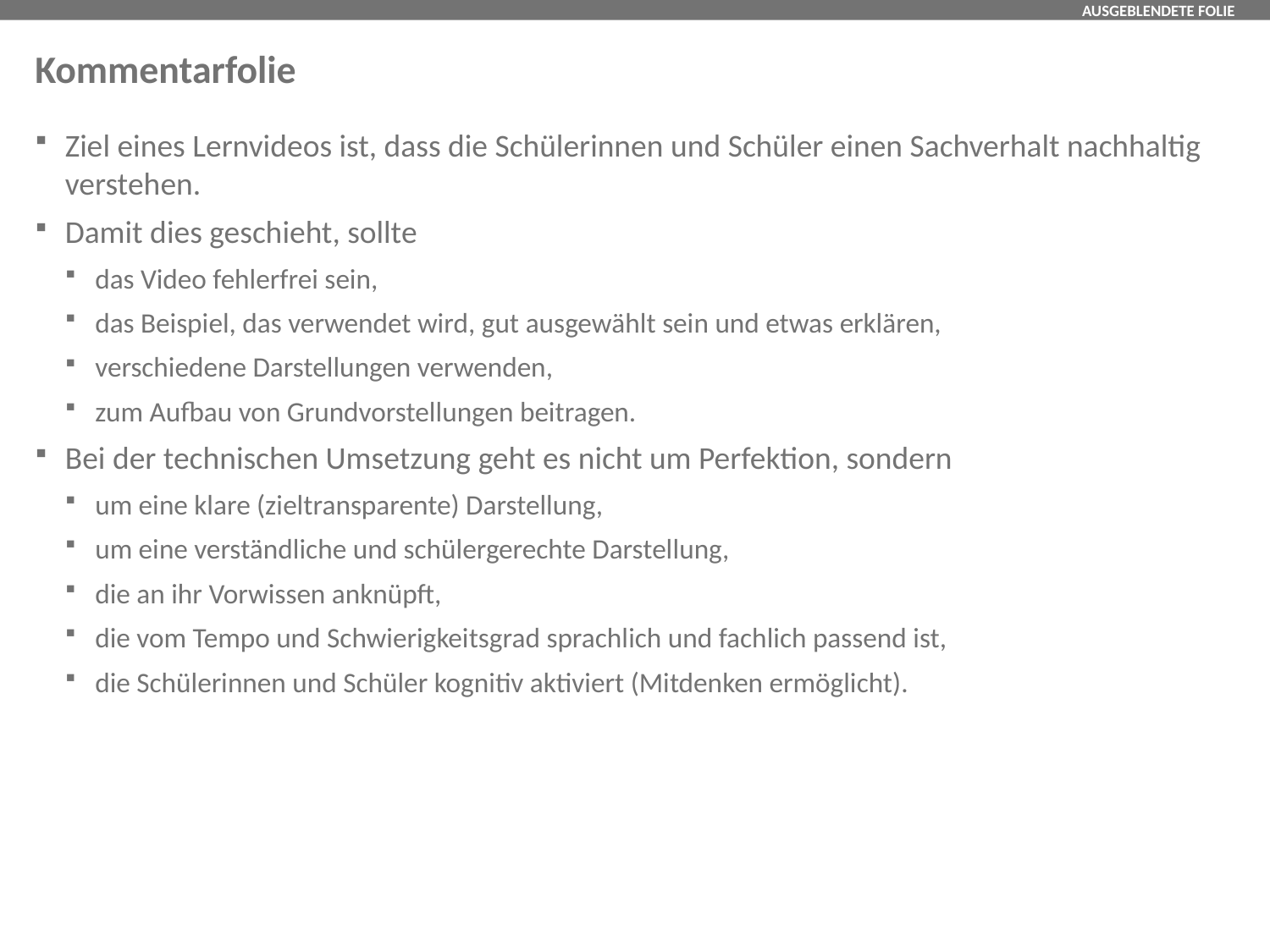

# Kommentarfolie
Ziel eines Lernvideos ist, dass die Schülerinnen und Schüler einen Sachverhalt nachhaltig verstehen.
Damit dies geschieht, sollte
das Video fehlerfrei sein,
das Beispiel, das verwendet wird, gut ausgewählt sein und etwas erklären,
verschiedene Darstellungen verwenden,
zum Aufbau von Grundvorstellungen beitragen.
Bei der technischen Umsetzung geht es nicht um Perfektion, sondern
um eine klare (zieltransparente) Darstellung,
um eine verständliche und schülergerechte Darstellung,
die an ihr Vorwissen anknüpft,
die vom Tempo und Schwierigkeitsgrad sprachlich und fachlich passend ist,
die Schülerinnen und Schüler kognitiv aktiviert (Mitdenken ermöglicht).